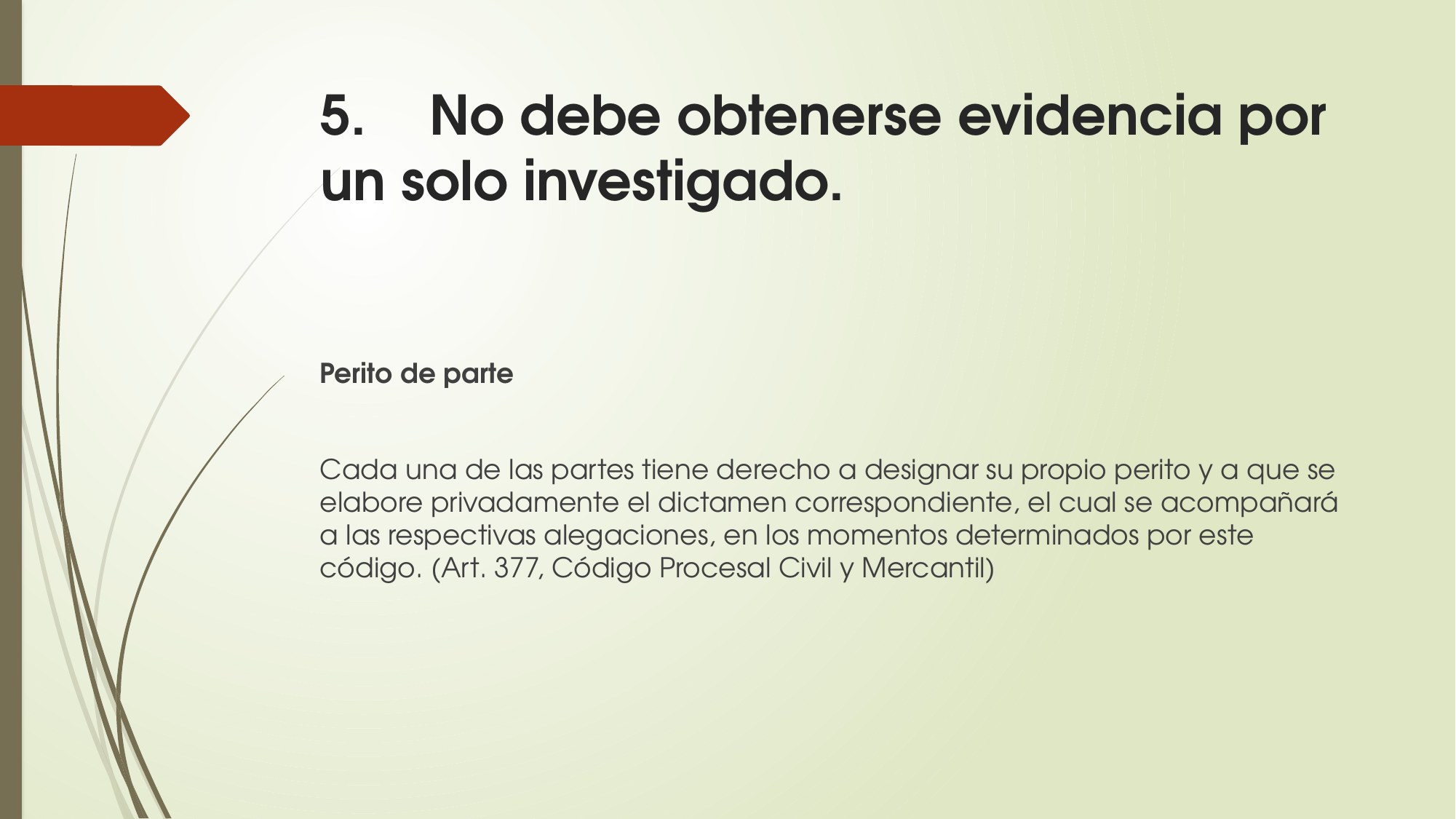

# 5.	No debe obtenerse evidencia por un solo investigado.

Perito de parte

Cada una de las partes tiene derecho a designar su propio perito y a que se elabore privadamente el dictamen correspondiente, el cual se acompañará a las respectivas alegaciones, en los momentos determinados por este código. (Art. 377, Código Procesal Civil y Mercantil)